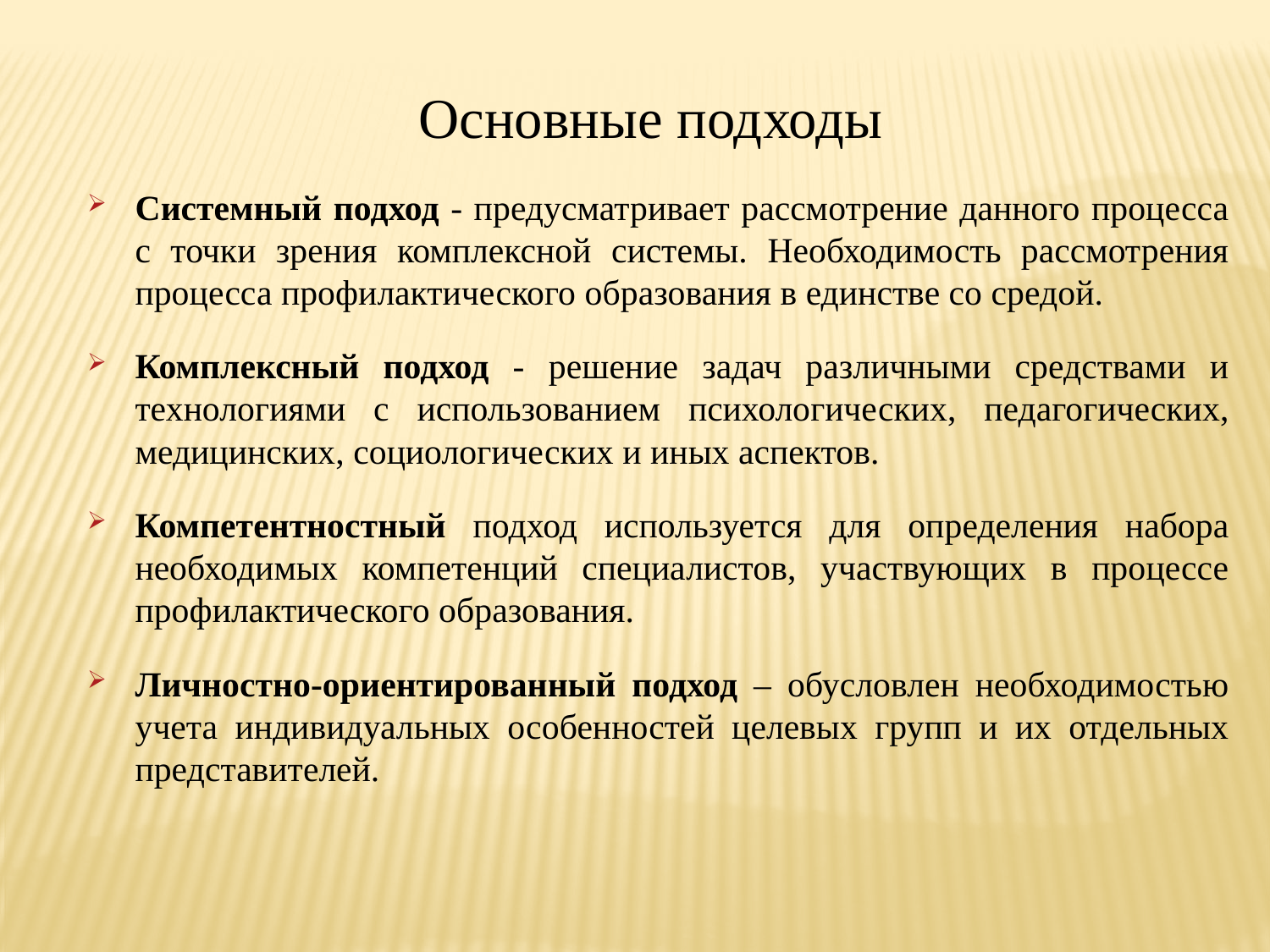

Основные подходы

Системный подход - предусматривает рассмотрение данного процесса с точки зрения комплексной системы. Необходимость рассмотрения процесса профилактического образования в единстве со средой.
Комплексный подход - решение задач различными средствами и технологиями с использованием психологических, педагогических, медицинских, социологических и иных аспектов.
Компетентностный подход используется для определения набора необходимых компетенций специалистов, участвующих в процессе профилактического образования.
Личностно-ориентированный подход – обусловлен необходимостью учета индивидуальных особенностей целевых групп и их отдельных представителей.